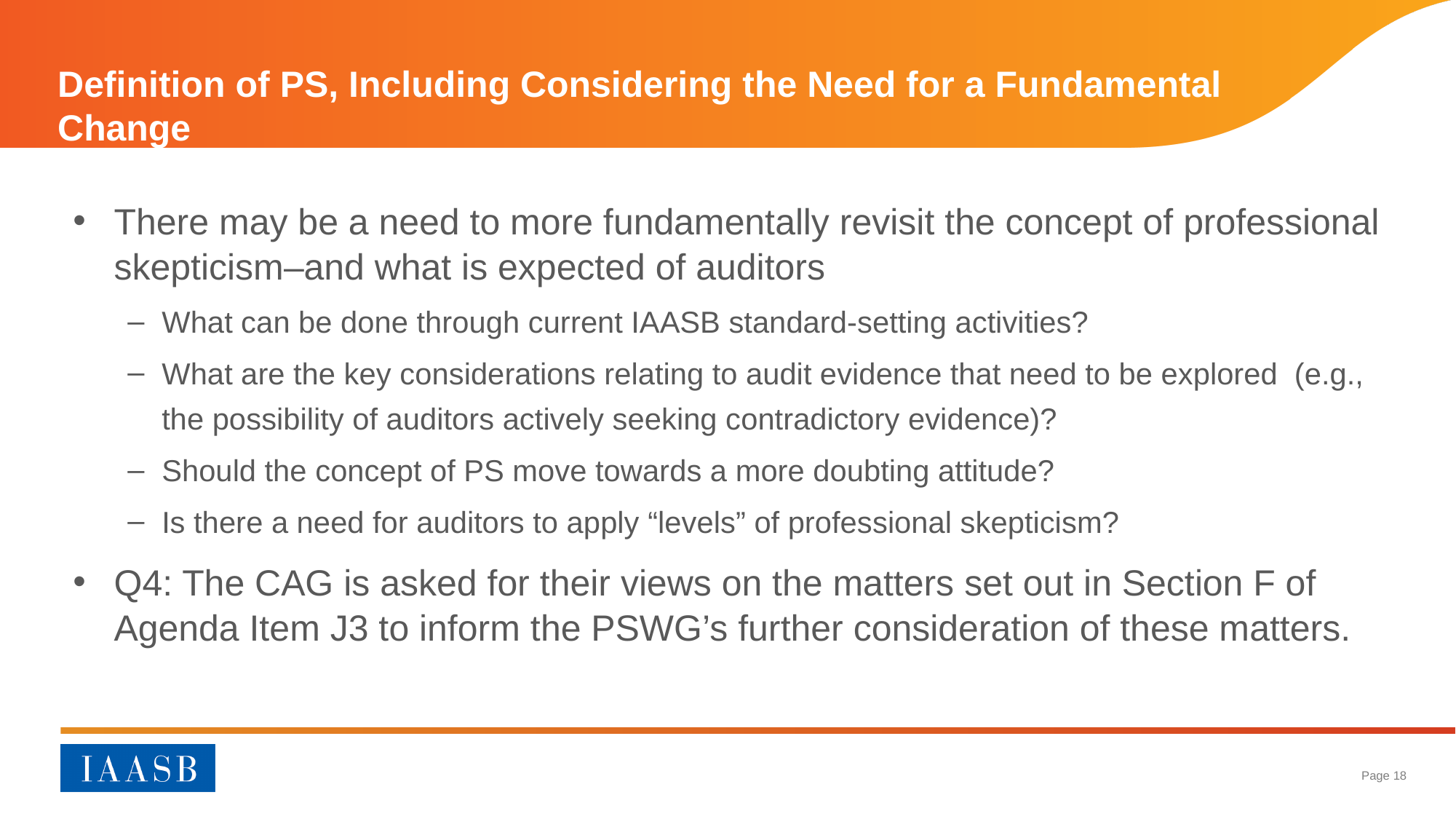

# Definition of PS, Including Considering the Need for a Fundamental Change
There may be a need to more fundamentally revisit the concept of professional skepticism–and what is expected of auditors
What can be done through current IAASB standard-setting activities?
What are the key considerations relating to audit evidence that need to be explored  (e.g., the possibility of auditors actively seeking contradictory evidence)?
Should the concept of PS move towards a more doubting attitude?
Is there a need for auditors to apply “levels” of professional skepticism?
Q4: The CAG is asked for their views on the matters set out in Section F of Agenda Item J3 to inform the PSWG’s further consideration of these matters.